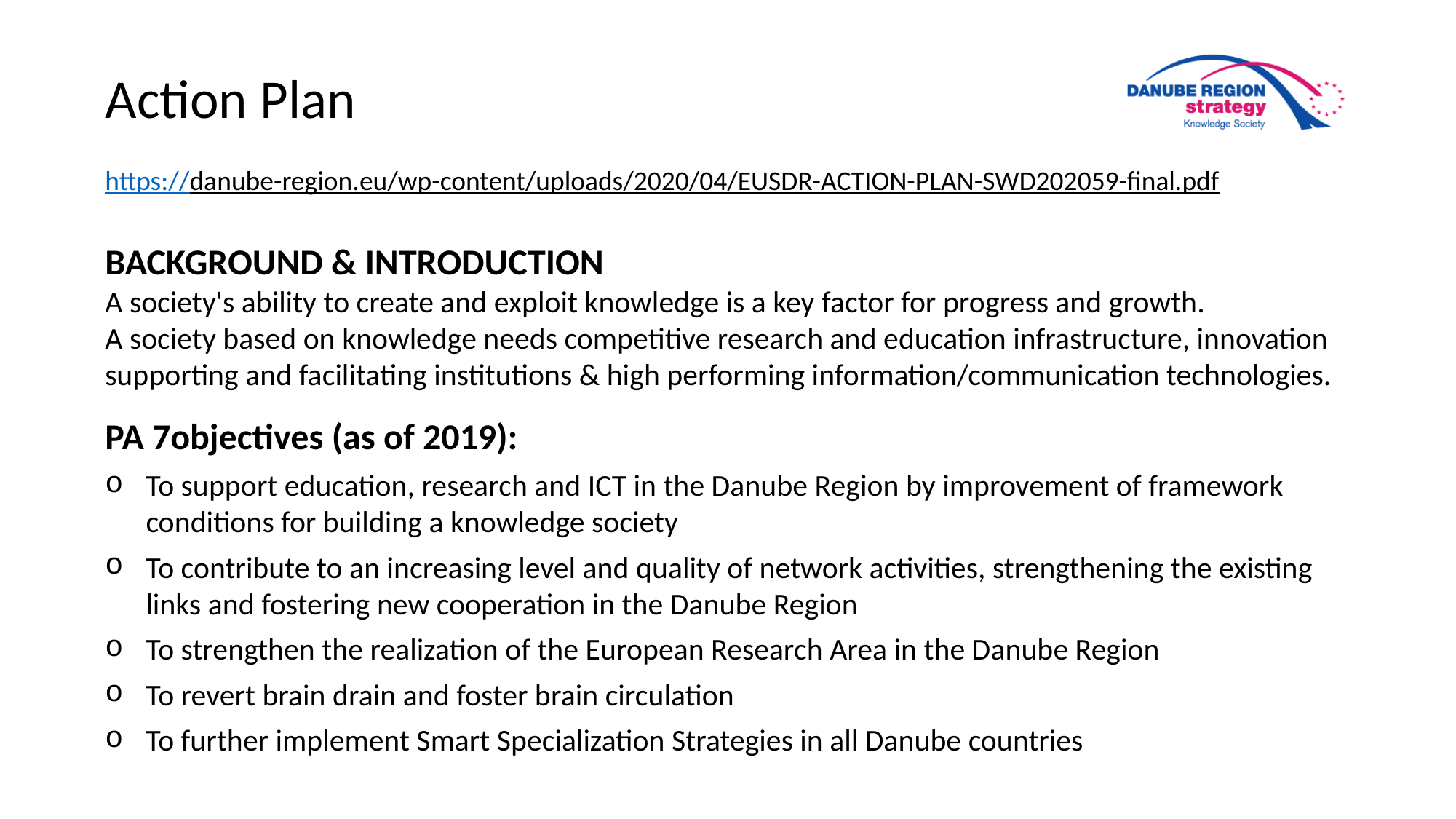

# Action Plan
https://danube-region.eu/wp-content/uploads/2020/04/EUSDR-ACTION-PLAN-SWD202059-final.pdf
BACKGROUND & INTRODUCTION
A society's ability to create and exploit knowledge is a key factor for progress and growth.
A society based on knowledge needs competitive research and education infrastructure, innovation supporting and facilitating institutions & high performing information/communication technologies.

PA 7objectives (as of 2019):
To support education, research and ICT in the Danube Region by improvement of framework conditions for building a knowledge society
To contribute to an increasing level and quality of network activities, strengthening the existing links and fostering new cooperation in the Danube Region
To strengthen the realization of the European Research Area in the Danube Region
To revert brain drain and foster brain circulation
To further implement Smart Specialization Strategies in all Danube countries